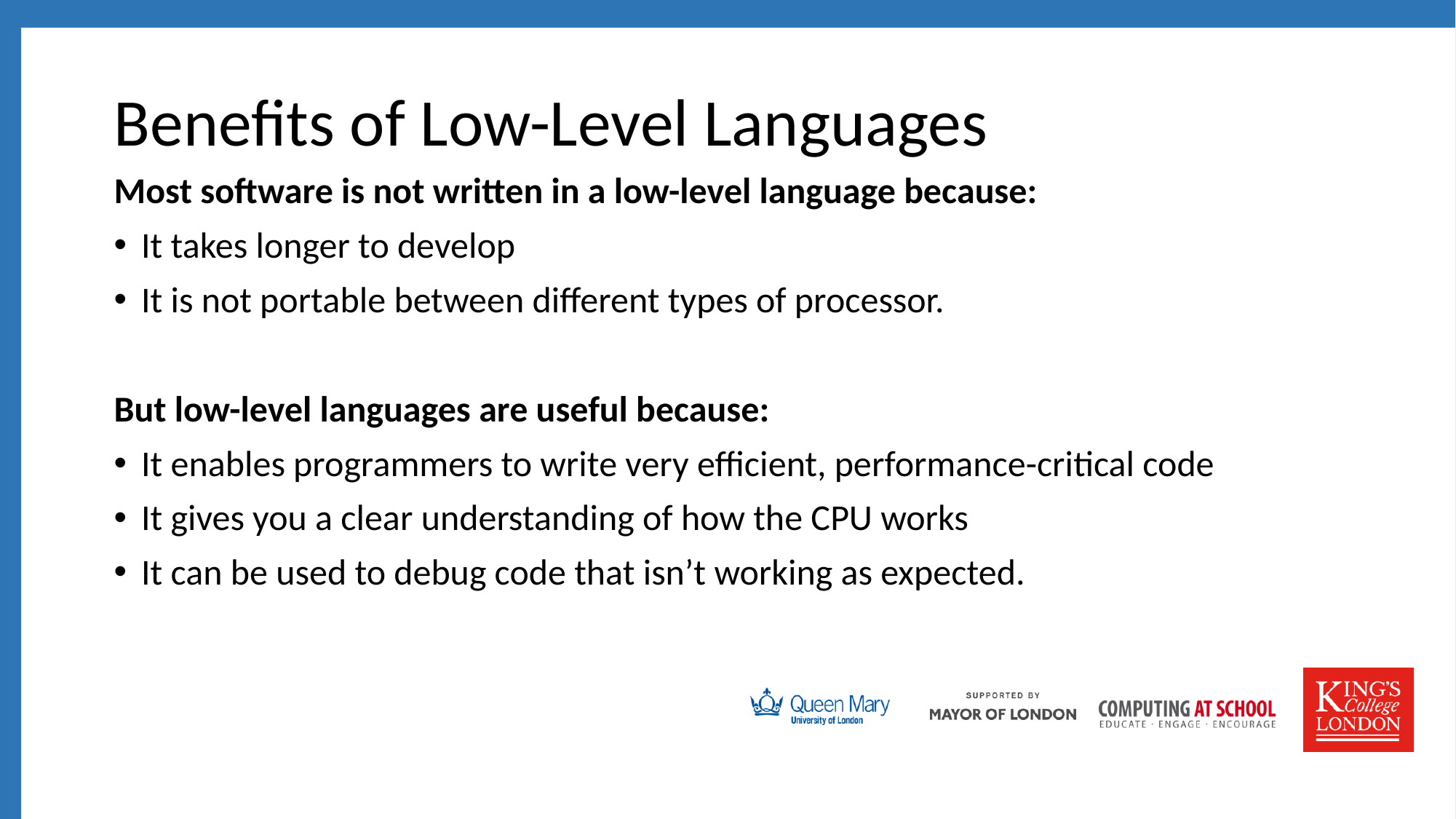

# Benefits of Low-Level Languages
Most software is not written in a low-level language because:
It takes longer to develop
It is not portable between different types of processor.

But low-level languages are useful because:
It enables programmers to write very efficient, performance-critical code
It gives you a clear understanding of how the CPU works
It can be used to debug code that isn’t working as expected.